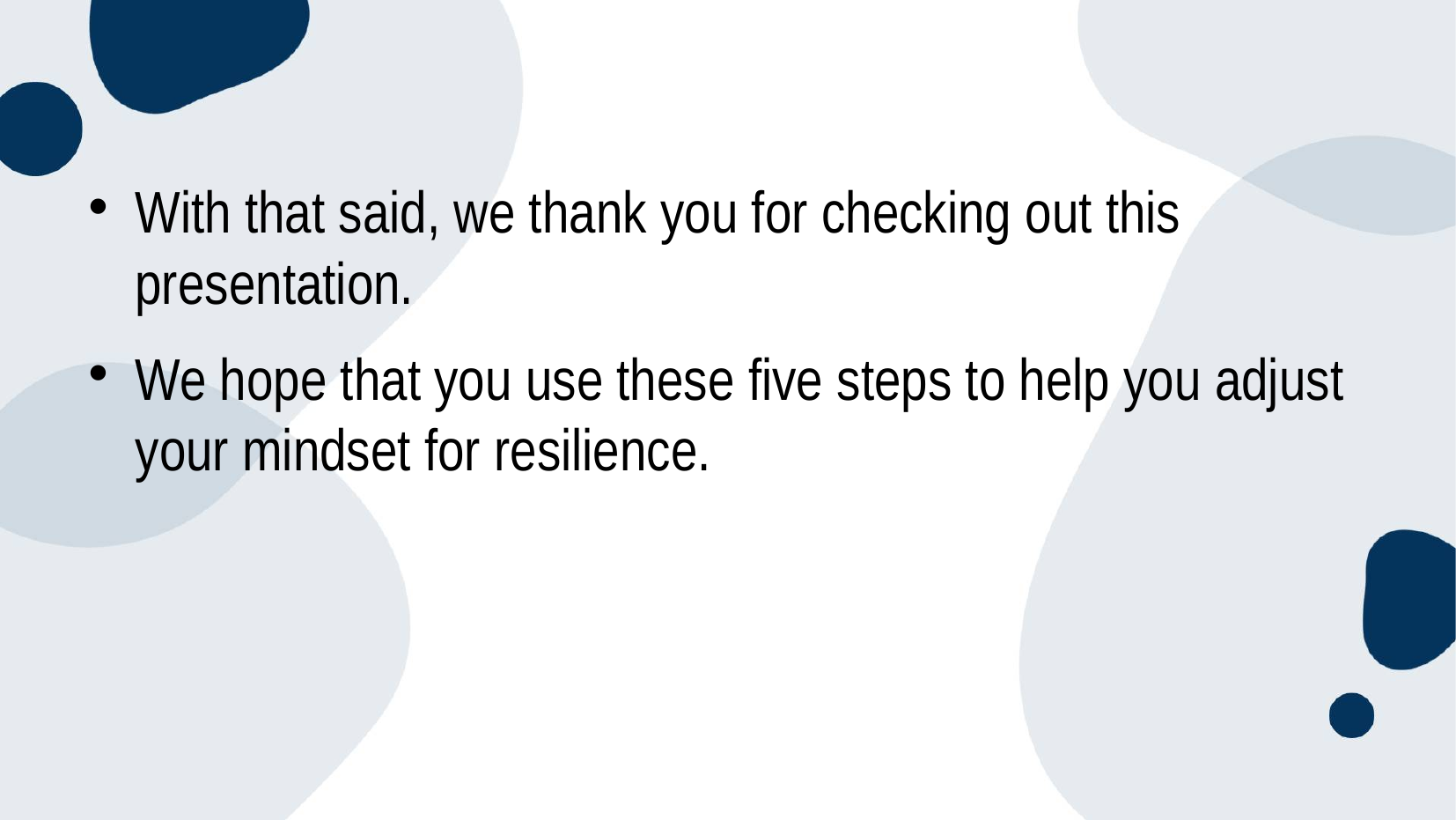

#
With that said, we thank you for checking out this presentation.
We hope that you use these five steps to help you adjust your mindset for resilience.